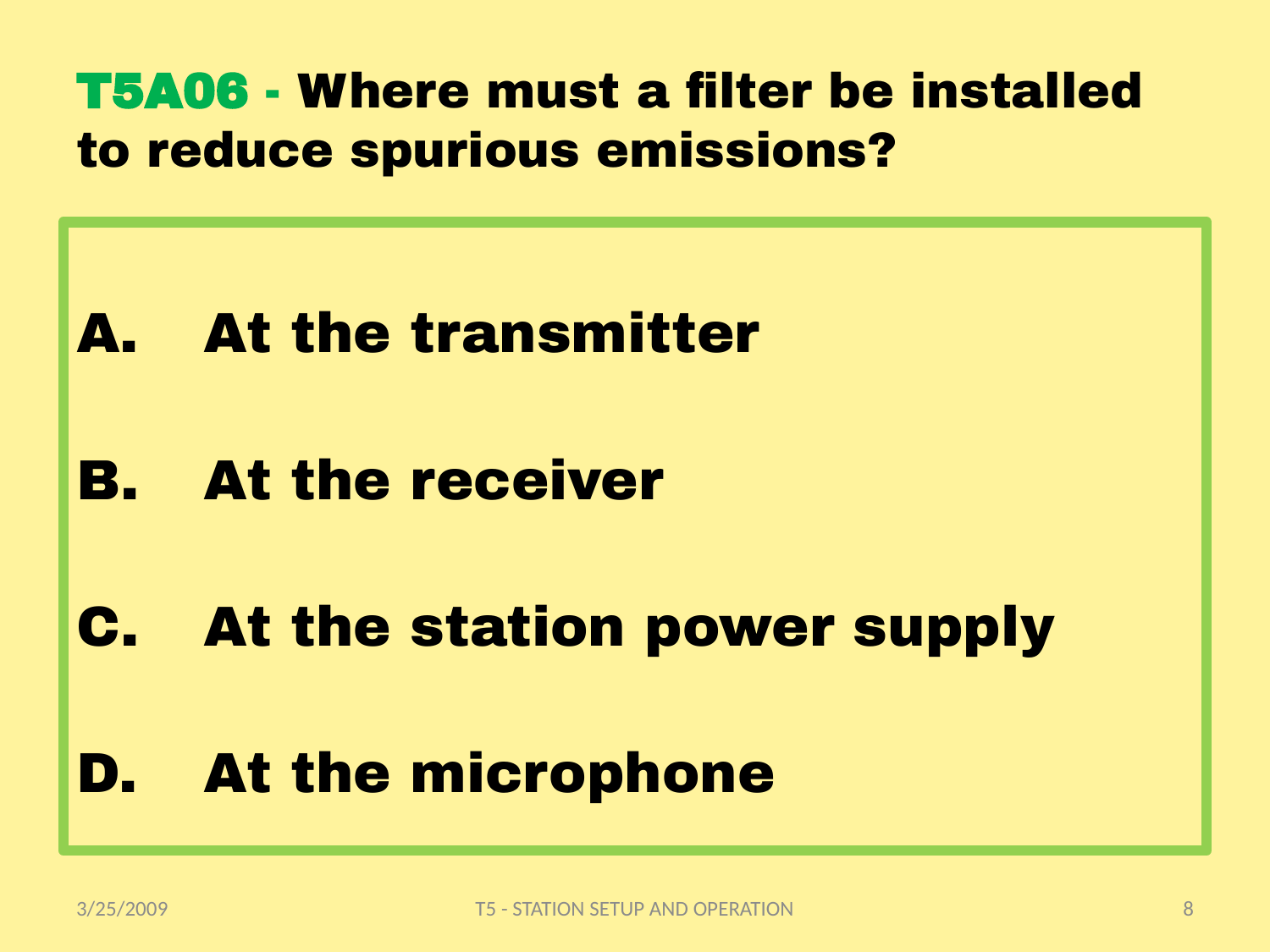

# T5A06 - Where must a filter be installed to reduce spurious emissions?
At the transmitter
At the receiver
At the station power supply
At the microphone
3/25/2009
T5 - STATION SETUP AND OPERATION
8